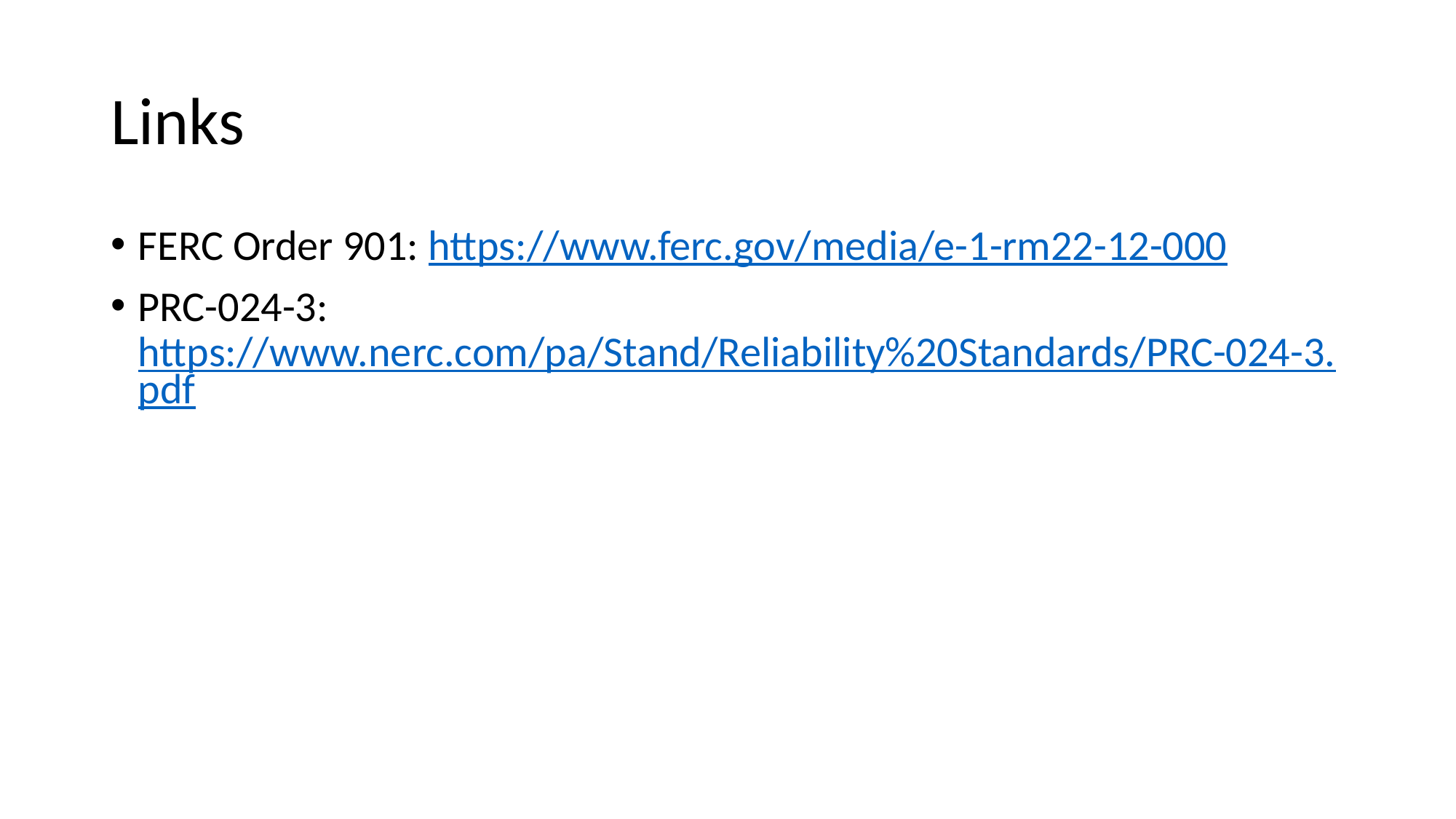

# Links
FERC Order 901: https://www.ferc.gov/media/e-1-rm22-12-000
PRC-024-3: https://www.nerc.com/pa/Stand/Reliability%20Standards/PRC-024-3.pdf